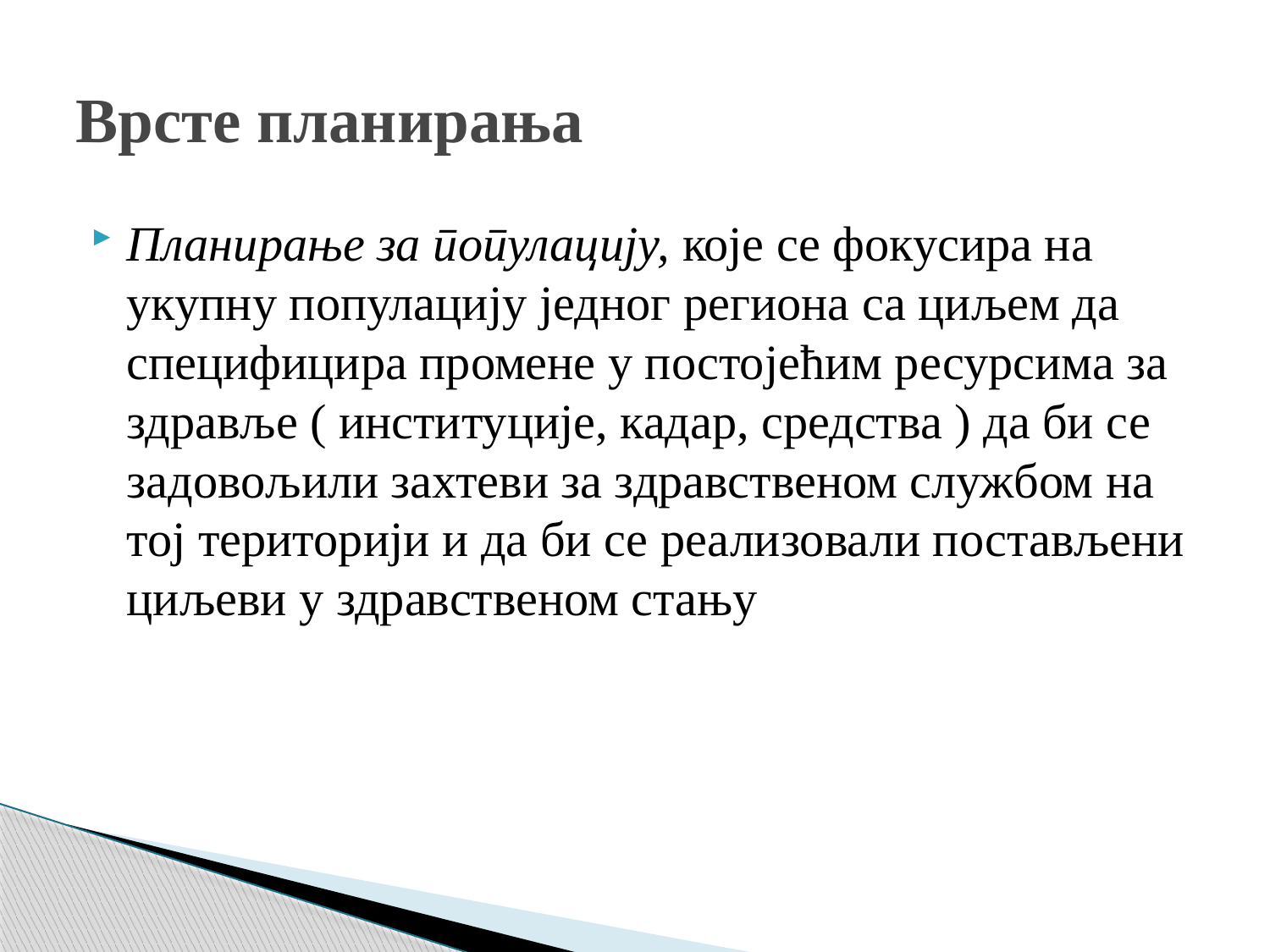

# Врсте планирања
Планирање за популацију, које се фокусира на укупну популацију једног региона са циљем да специфицира промене у постојећим ресурсима за здравље ( институције, кадар, средства ) да би се задовољили захтеви за здравственом службом на тој територији и да би се реализовали постављени циљеви у здравственом стању